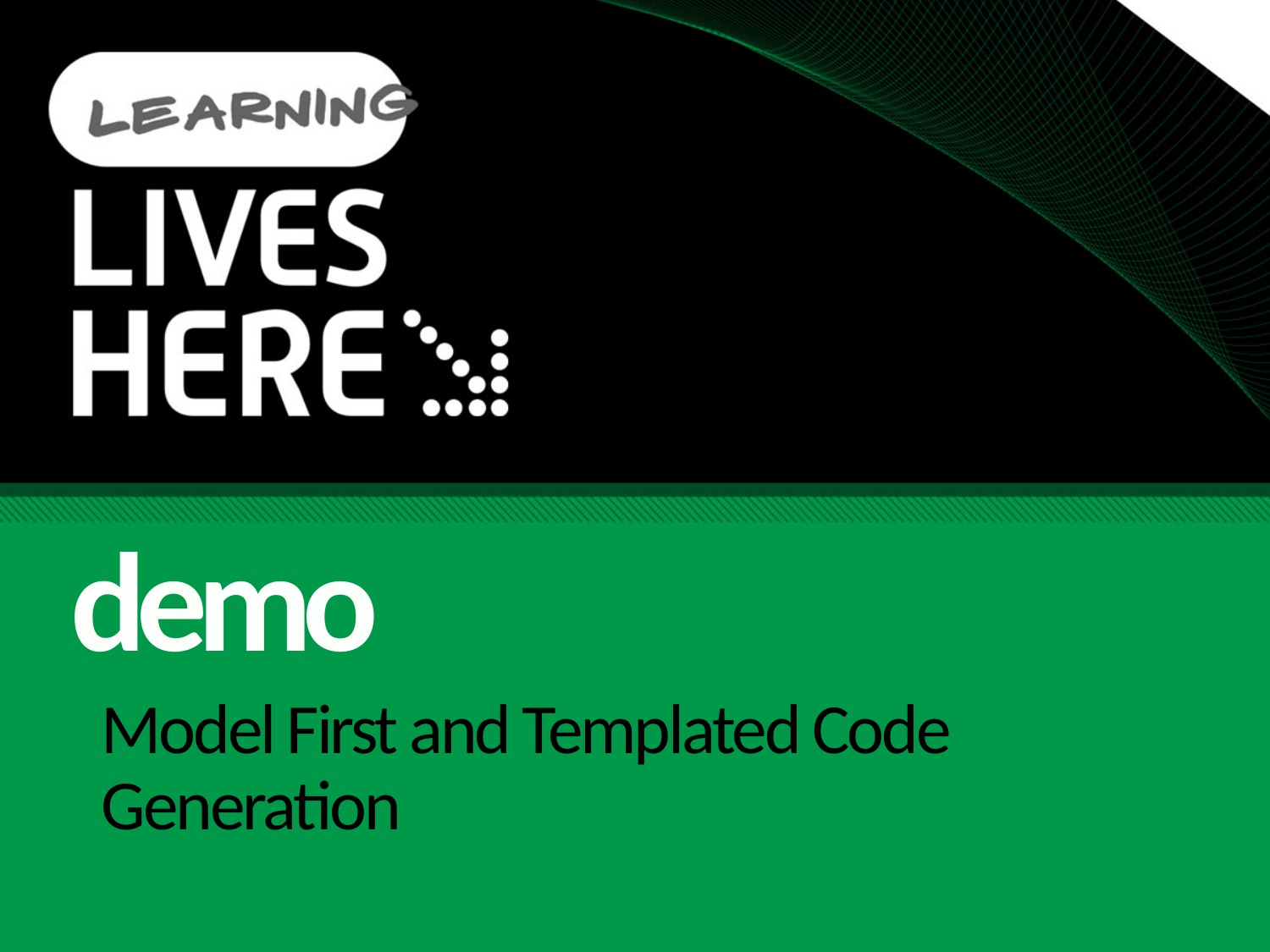

demo
# Model First and Templated Code Generation